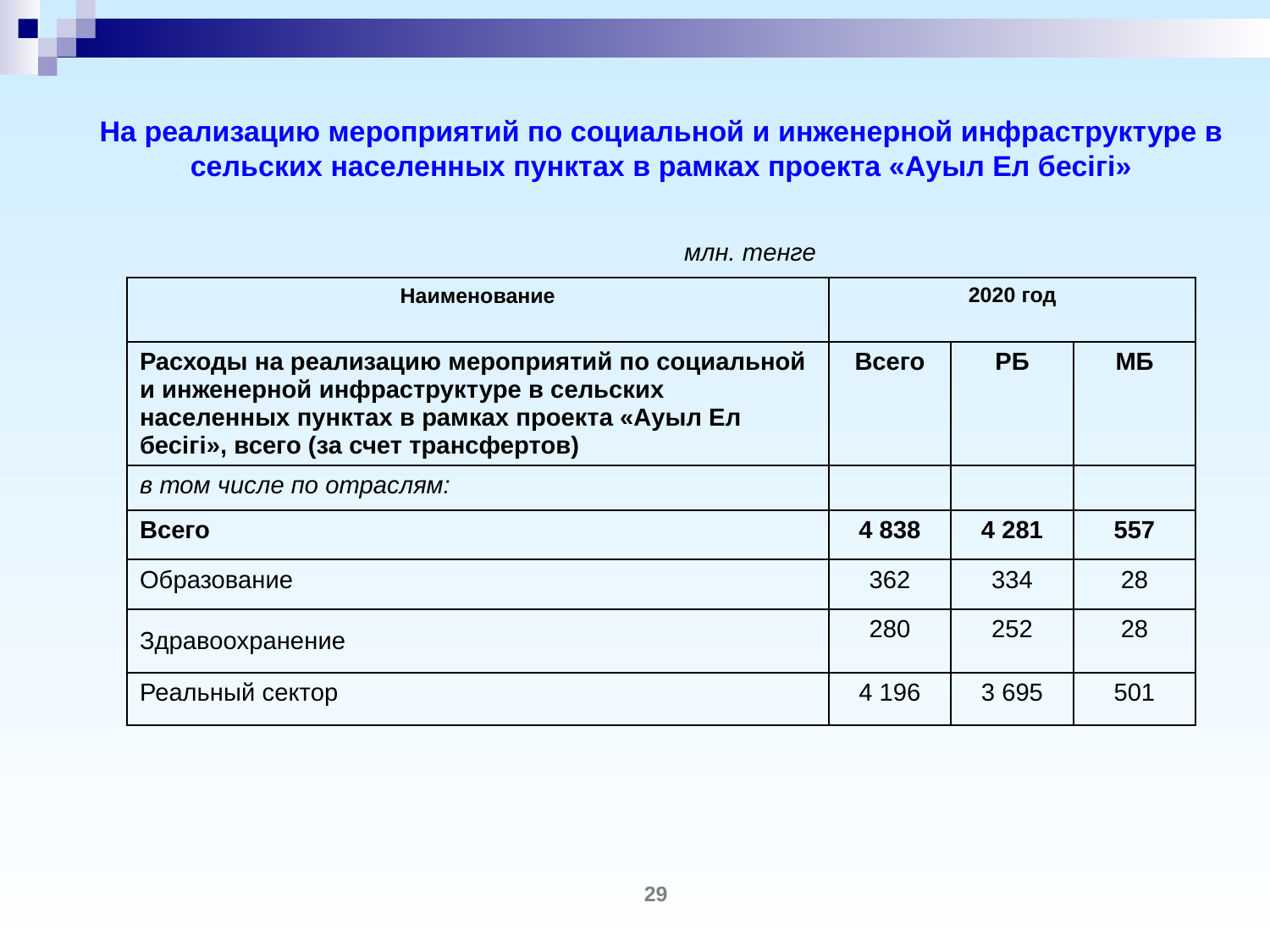

# На реализацию мероприятий по социальной и инженерной инфраструктуре в сельских населенных пунктах в рамках проекта «Ауыл Ел бесігі»
| млн. тенге |  |  |  |
| --- | --- | --- | --- |
| Наименование | 2020 год |  |  |
| Расходы на реализацию мероприятий по социальной и инженерной инфраструктуре в сельских населенных пунктах в рамках проекта «Ауыл Ел бесігі», всего (за счет трансфертов) | Всего | РБ | МБ |
| в том числе по отраслям: |  |  |  |
| Всего | 4 838 | 4 281 | 557 |
| Образование | 362 | 334 | 28 |
| Здравоохранение | 280 | 252 | 28 |
| Реальный сектор | 4 196 | 3 695 | 501 |
29